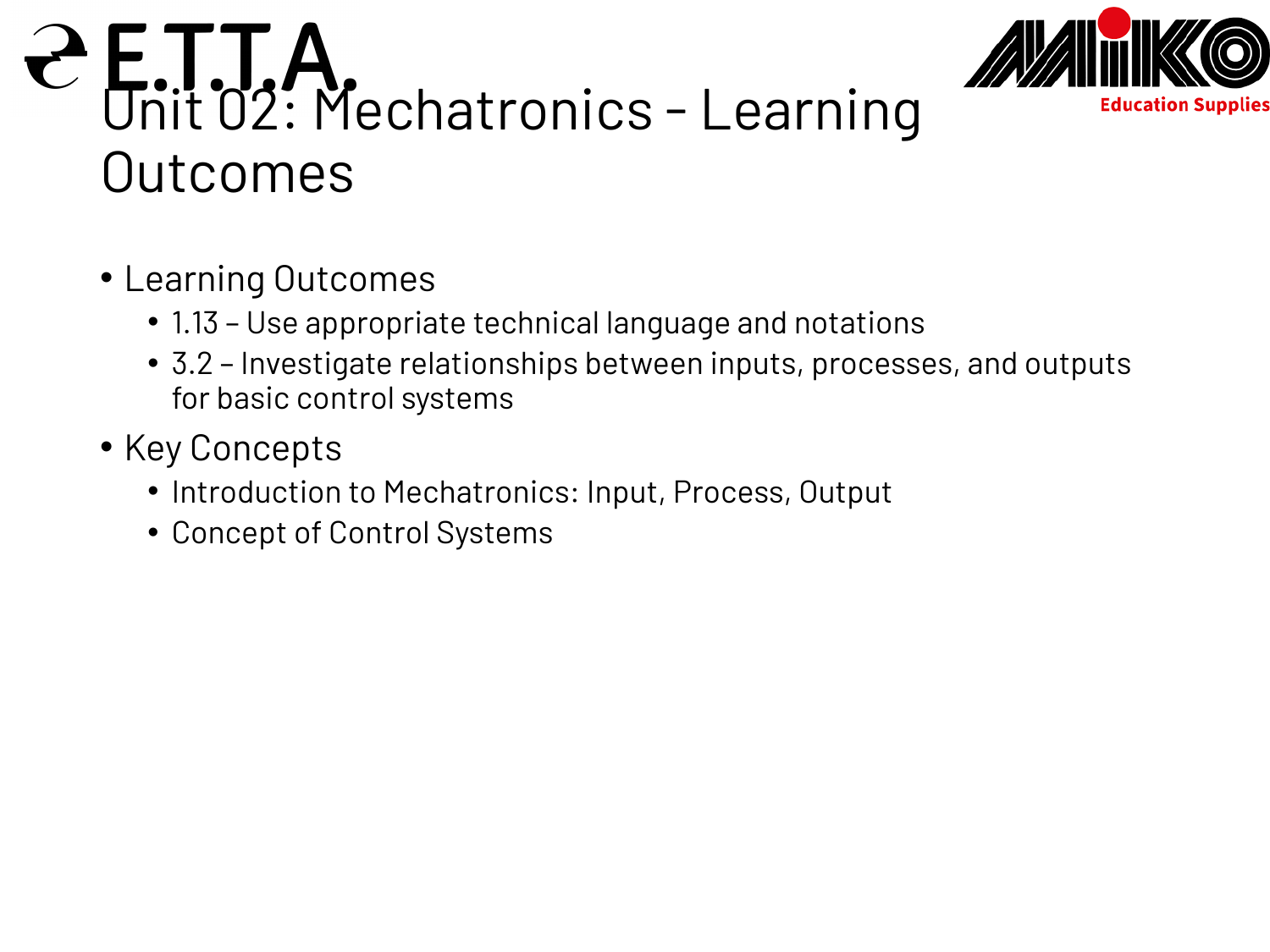

# Unit 02: Mechatronics - Learning Outcomes
Learning Outcomes
1.13 – Use appropriate technical language and notations
3.2 – Investigate relationships between inputs, processes, and outputs for basic control systems
Key Concepts
Introduction to Mechatronics: Input, Process, Output
Concept of Control Systems